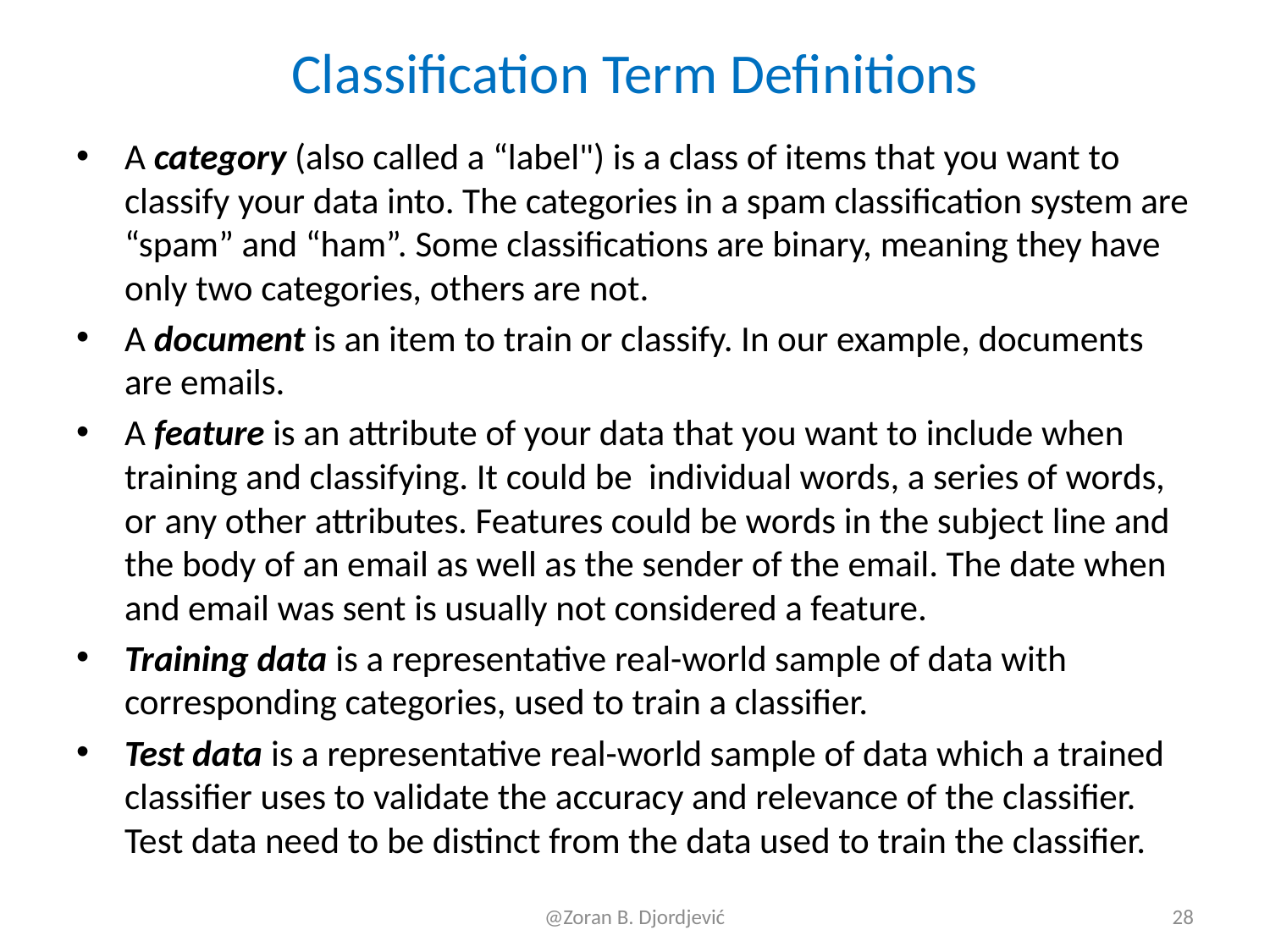

# Classification Term Definitions
A category (also called a “label") is a class of items that you want to classify your data into. The categories in a spam classification system are “spam” and “ham”. Some classifications are binary, meaning they have only two categories, others are not.
A document is an item to train or classify. In our example, documents are emails.
A feature is an attribute of your data that you want to include when training and classifying. It could be  individual words, a series of words, or any other attributes. Features could be words in the subject line and the body of an email as well as the sender of the email. The date when and email was sent is usually not considered a feature.
Training data is a representative real-world sample of data with corresponding categories, used to train a classifier.
Test data is a representative real-world sample of data which a trained classifier uses to validate the accuracy and relevance of the classifier. Test data need to be distinct from the data used to train the classifier.
@Zoran B. Djordjević
28